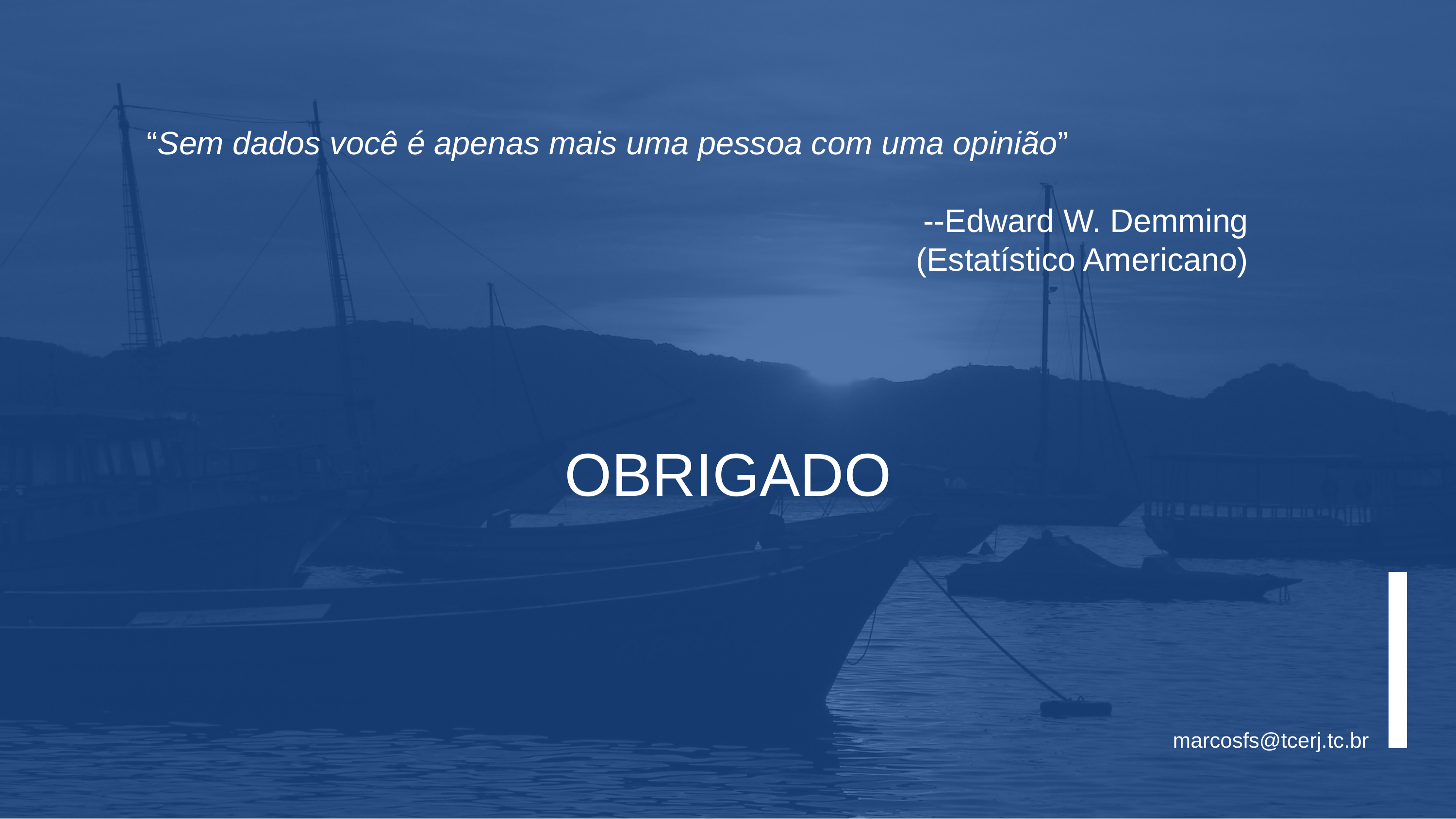

“Sem dados você é apenas mais uma pessoa com uma opinião”

--Edward W. Demming
(Estatístico Americano)
OBRIGADO

marcosfs@tcerj.tc.br